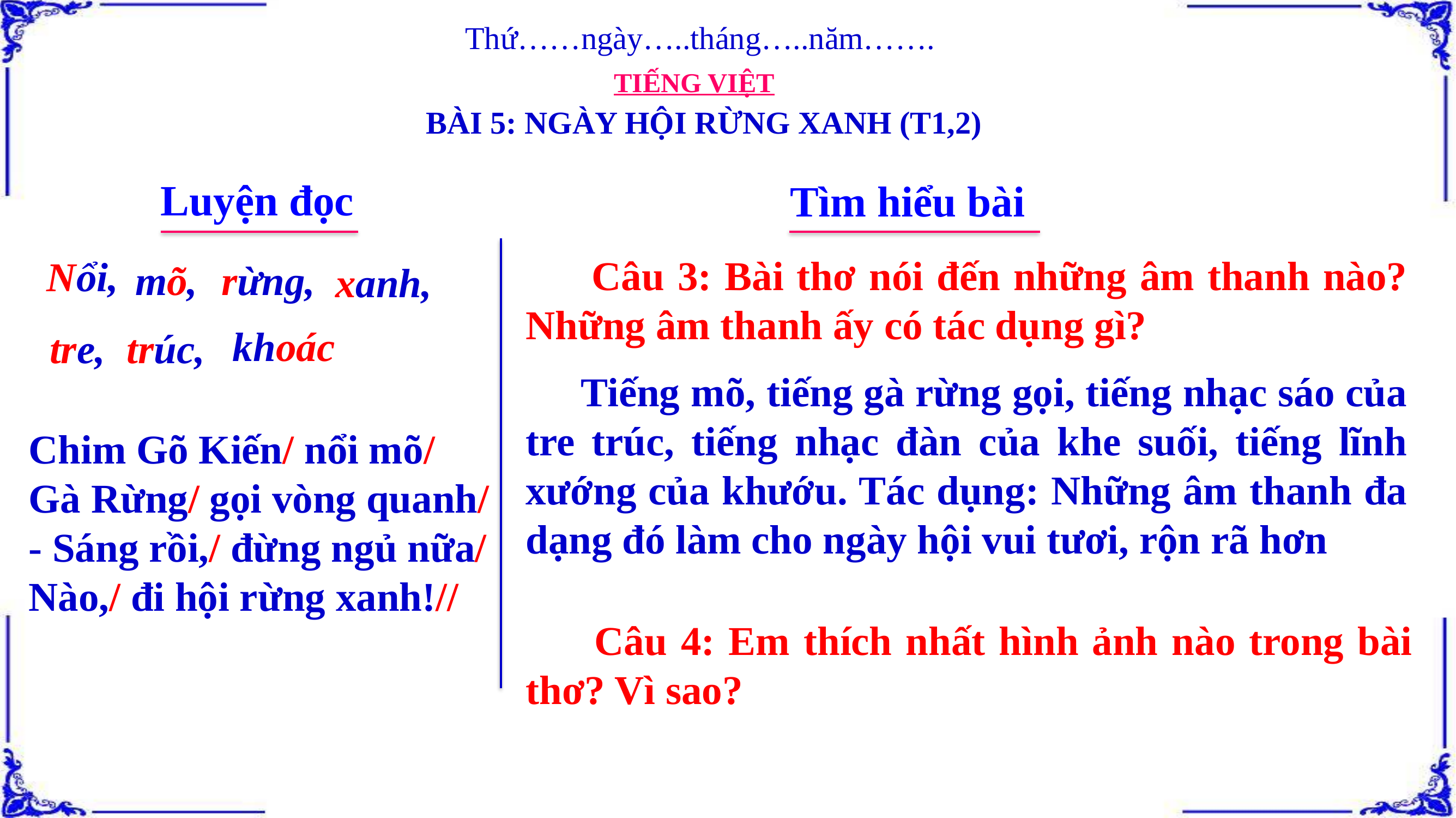

Thứ……ngày…..tháng…..năm…….
TIẾNG VIỆT
BÀI 5: NGÀY HỘI RỪNG XANH (T1,2)
Luyện đọc
Tìm hiểu bài
     Câu 3: Bài thơ nói đến những âm thanh nào? Những âm thanh ấy có tác dụng gì?
Nổi,
mõ,
rừng,
xanh,
khoác
tre,
trúc,
     Tiếng mõ, tiếng gà rừng gọi, tiếng nhạc sáo của tre trúc, tiếng nhạc đàn của khe suối, tiếng lĩnh xướng của khướu. Tác dụng: Những âm thanh đa dạng đó làm cho ngày hội vui tươi, rộn rã hơn
Chim Gõ Kiến/ nổi mõ/
Gà Rừng/ gọi vòng quanh/
- Sáng rồi,/ đừng ngủ nữa/
Nào,/ đi hội rừng xanh!//
     Câu 4: Em thích nhất hình ảnh nào trong bài thơ? Vì sao?